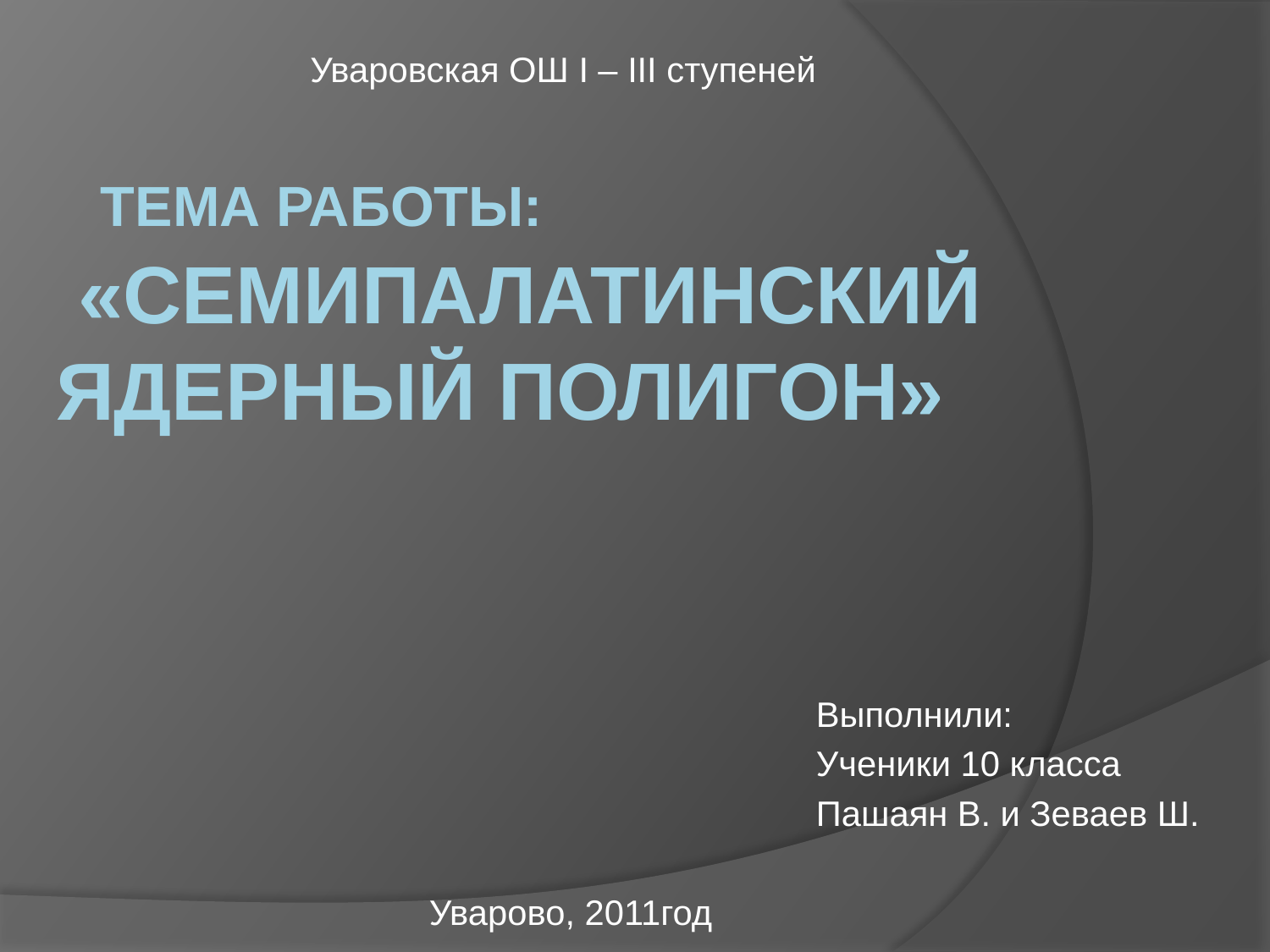

Уваровская ОШ I – III ступеней
# тема работы: «Семипалатинский  ядерный полигон»
Выполнили:
Ученики 10 класса
Пашаян В. и Зеваев Ш.
Уварово, 2011год